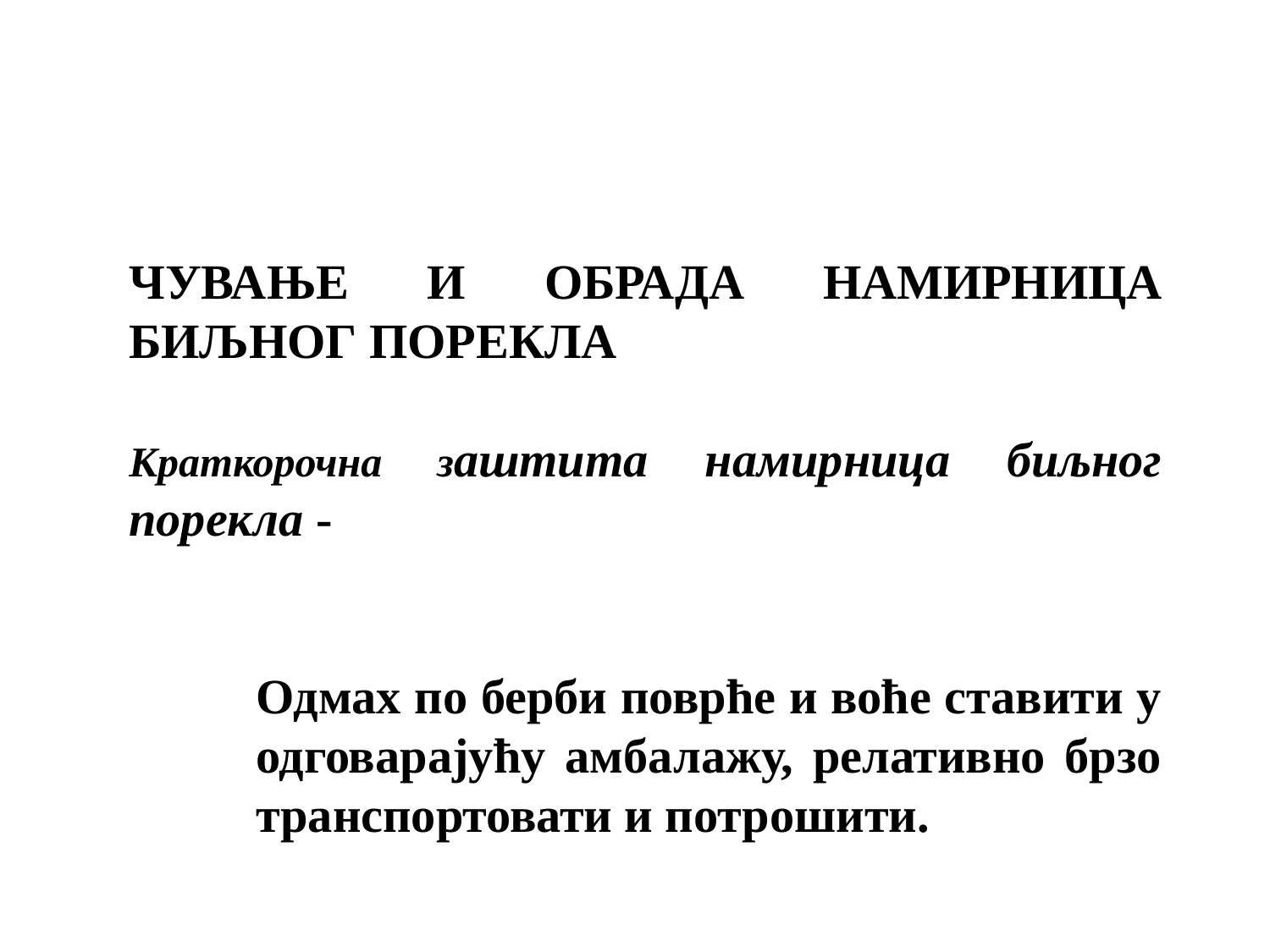

ЧУВАЊЕ И ОБРАДА НАМИРНИЦА БИЉНОГ ПОРЕКЛА

Краткорочна заштита намирница биљног порекла -

Одмах по берби поврће и воће ставити у одговарајућу амбалажу, релативно брзо транспортовати и потрошити.